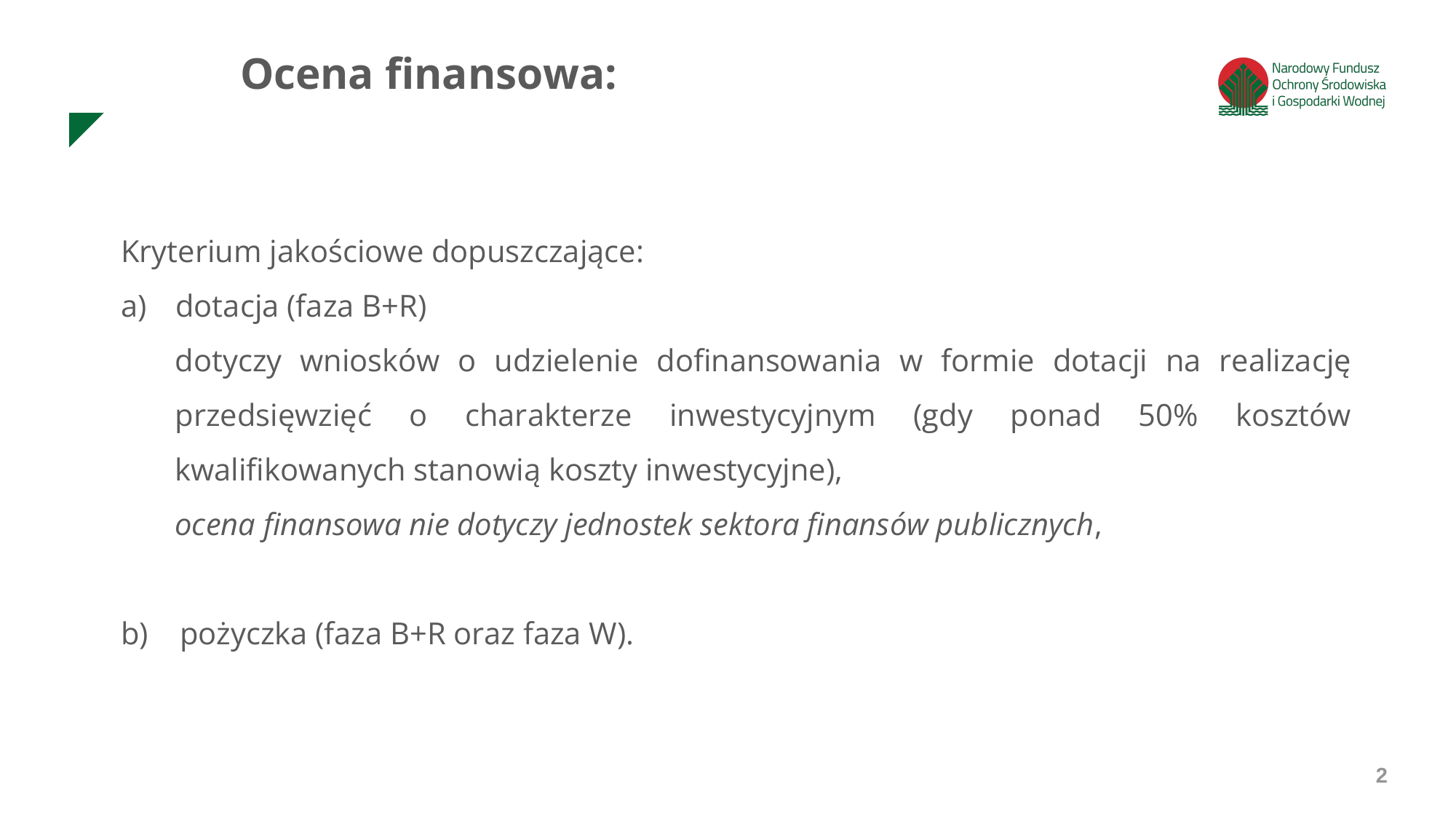

Ocena finansowa:
Kryterium jakościowe dopuszczające:
dotacja (faza B+R)
dotyczy wniosków o udzielenie dofinansowania w formie dotacji na realizację przedsięwzięć o charakterze inwestycyjnym (gdy ponad 50% kosztów kwalifikowanych stanowią koszty inwestycyjne),
ocena finansowa nie dotyczy jednostek sektora finansów publicznych,

b)    pożyczka (faza B+R oraz faza W).